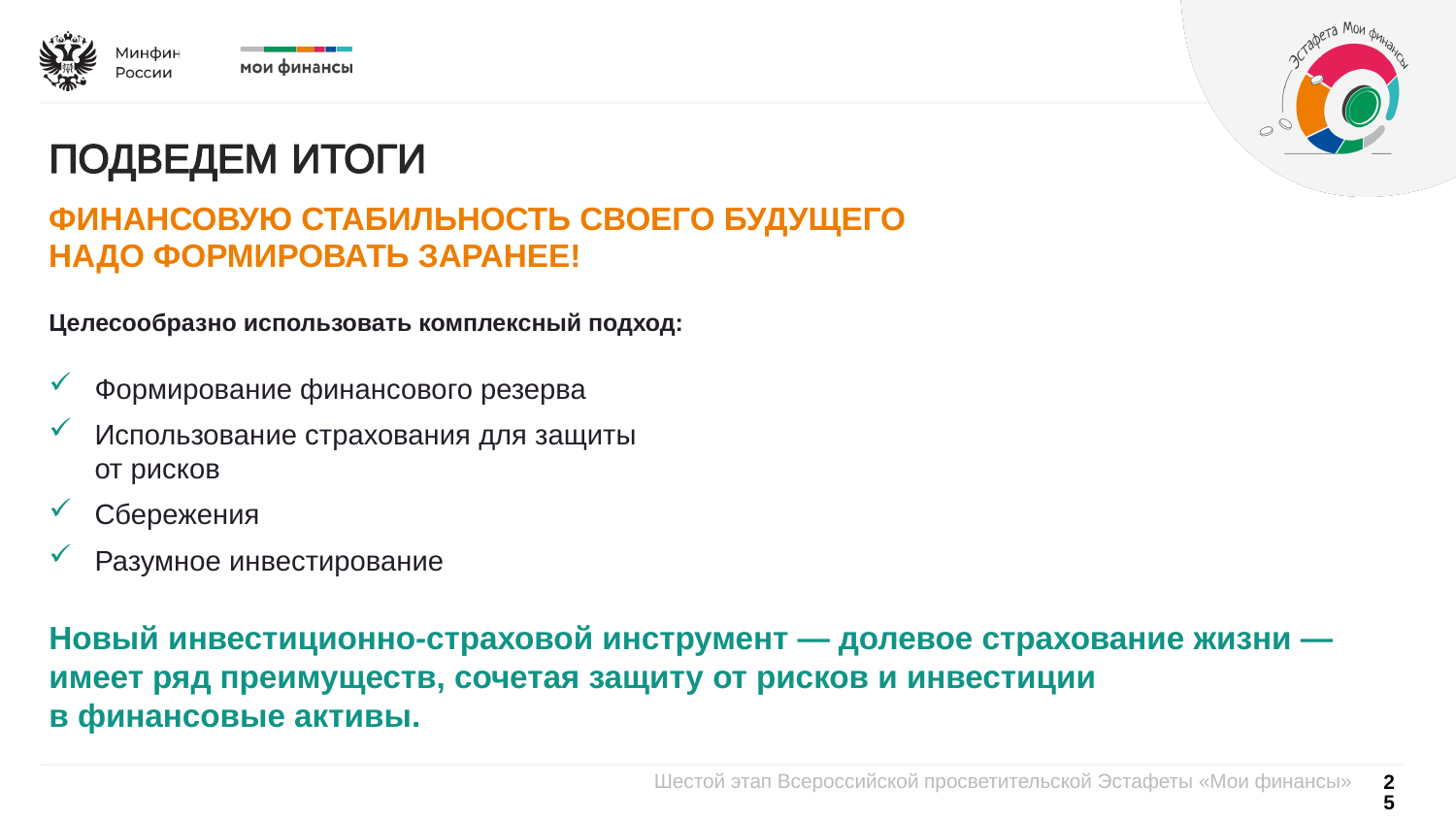

ПОДВЕДЕМ ИТОГИ
ФИНАНСОВУЮ СТАБИЛЬНОСТЬ СВОЕГО БУДУЩЕГО НАДО ФОРМИРОВАТЬ ЗАРАНЕЕ!
Целесообразно использовать комплексный подход:
Формирование финансового резерва
Использование страхования для защиты от рисков
Сбережения
Разумное инвестирование
Новый инвестиционно-страховой инструмент — долевое страхование жизни — имеет ряд преимуществ, сочетая защиту от рисков и инвестиции
в финансовые активы.
25